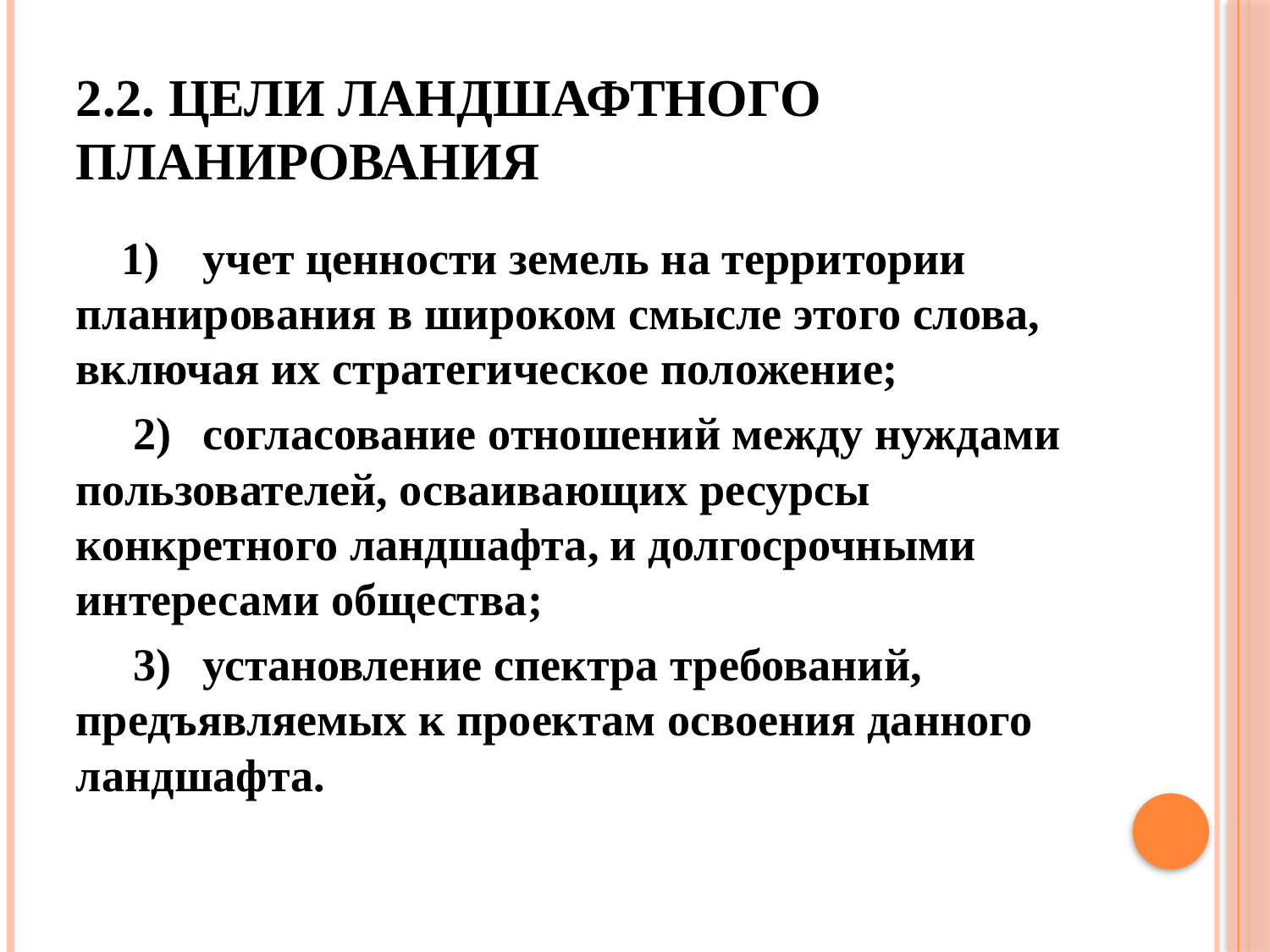

# 2.2. Цели ландшафтного планирования
    1)	учет ценности земель на территории планирования в широком смысле этого слова, включая их стратегическое положение;
     2)	согласование отношений между нуждами пользователей, осваивающих ресурсы конкретного ландшафта, и долгосрочными интересами общества;
     3)	установление спектра требований, предъявляемых к проектам освоения данного ландшафта.